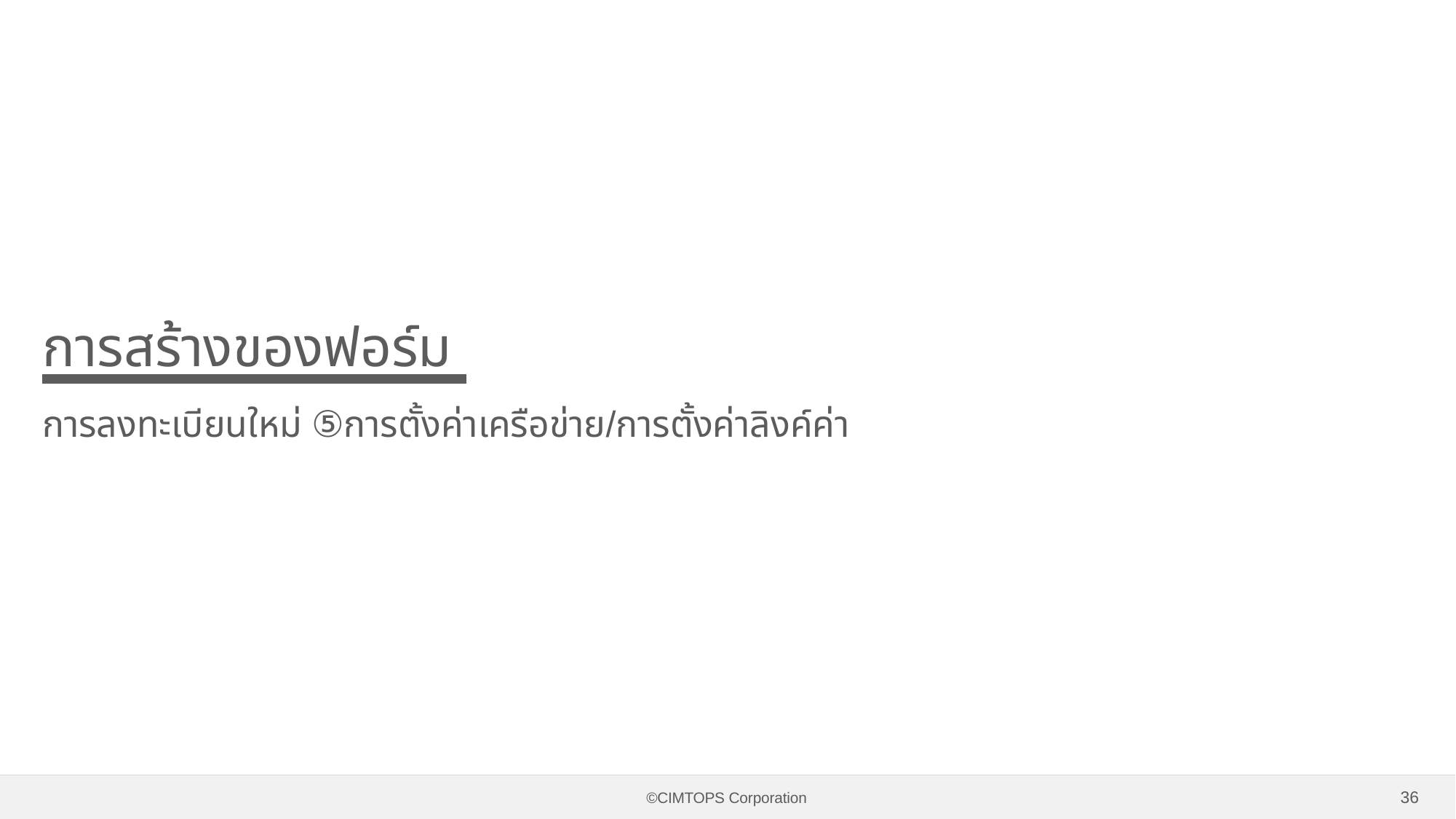

# การสร้างของฟอร์ม
การลงทะเบียนใหม่ ⑤การตั้งค่าเครือข่าย/การตั้งค่าลิงค์ค่า
36
©CIMTOPS Corporation